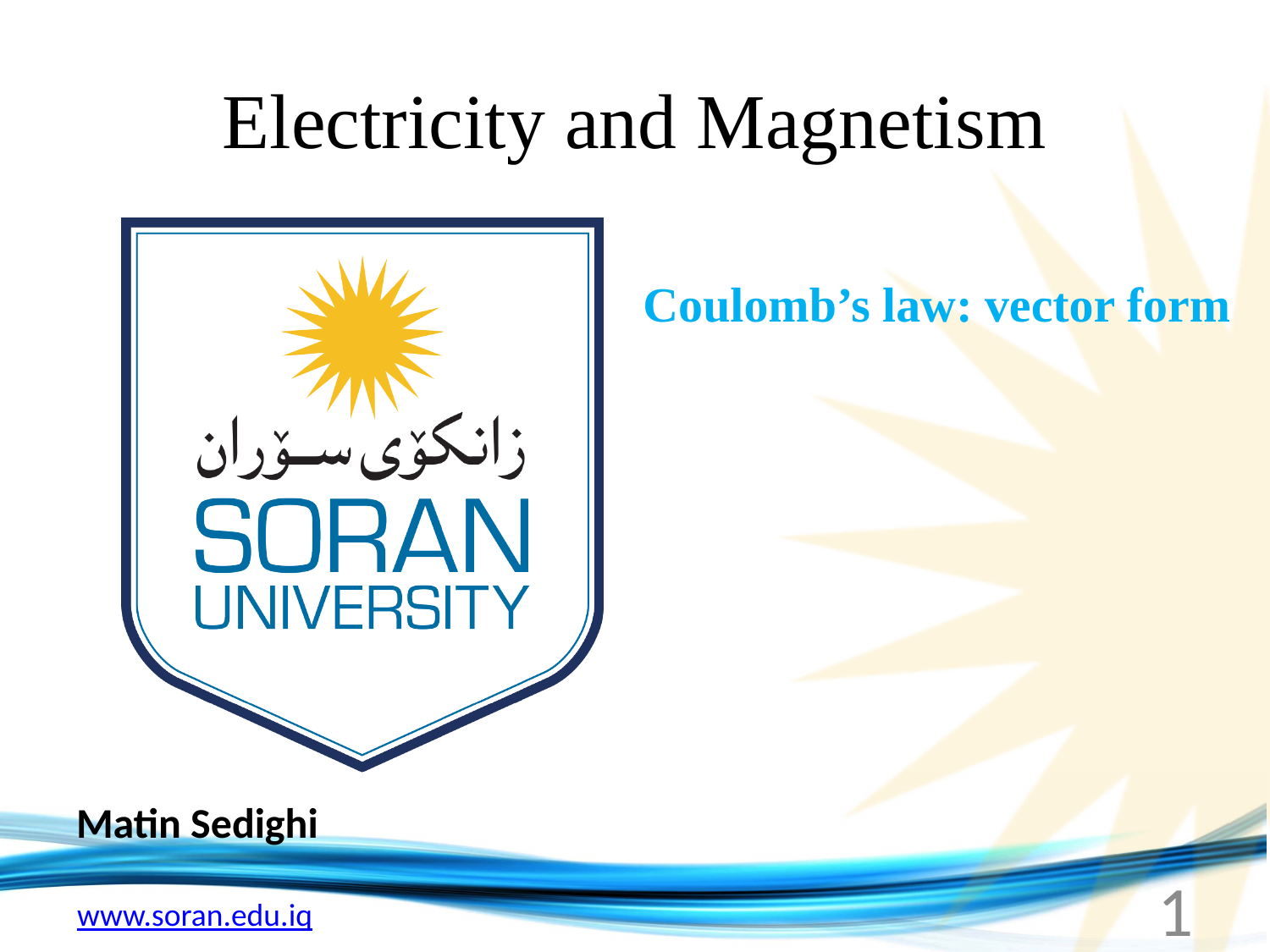

# Electricity and Magnetism
Coulomb’s law: vector form
Matin Sedighi
1